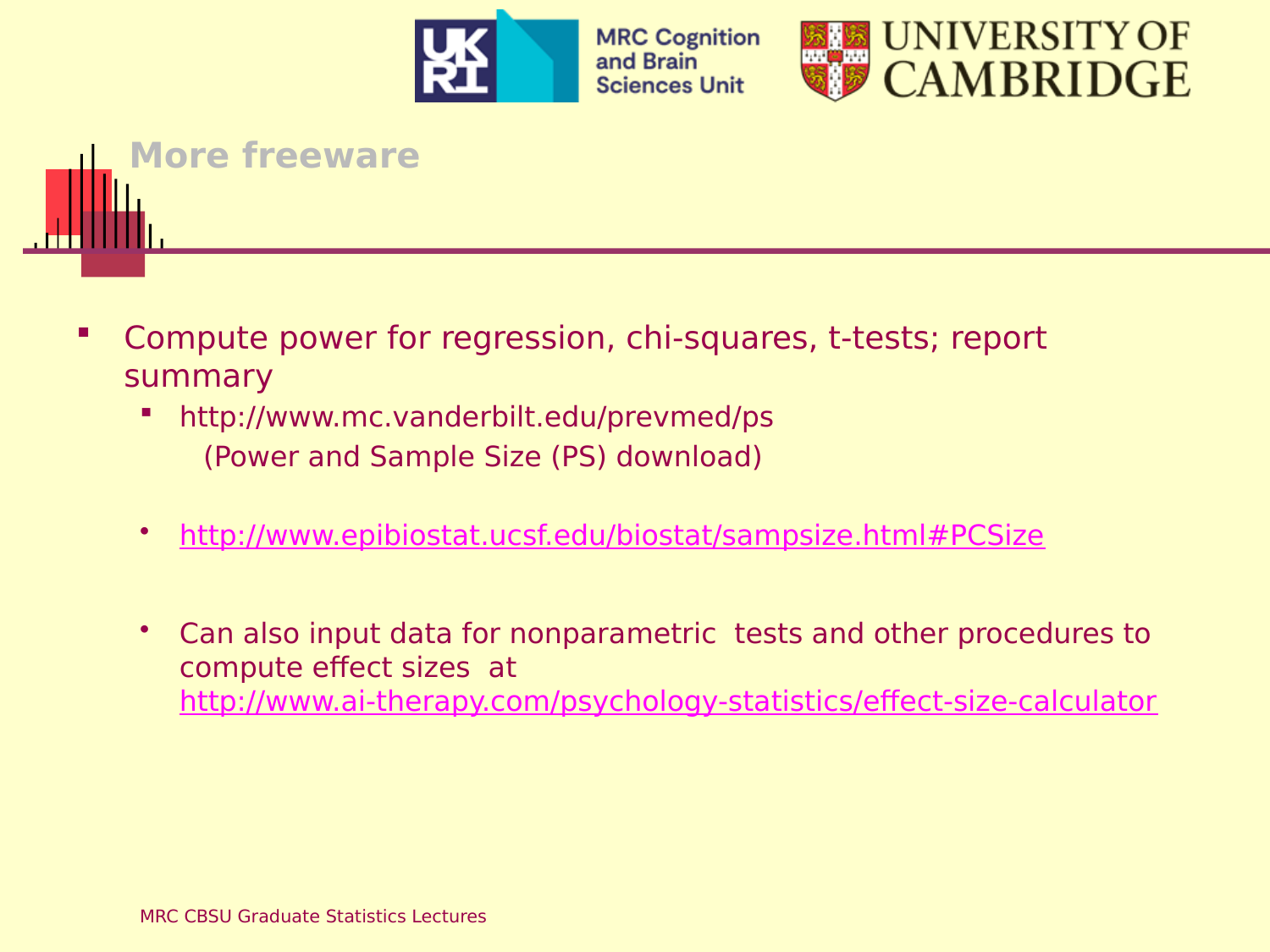

# More freeware

Compute power for regression, chi-squares, t-tests; report summary
http://www.mc.vanderbilt.edu/prevmed/ps
(Power and Sample Size (PS) download)

http://www.epibiostat.ucsf.edu/biostat/sampsize.html#PCSize

Can also input data for nonparametric  tests and other procedures to compute effect sizes  at http://www.ai-therapy.com/psychology-statistics/effect-size-calculator

MRC CBSU Graduate Statistics Lectures